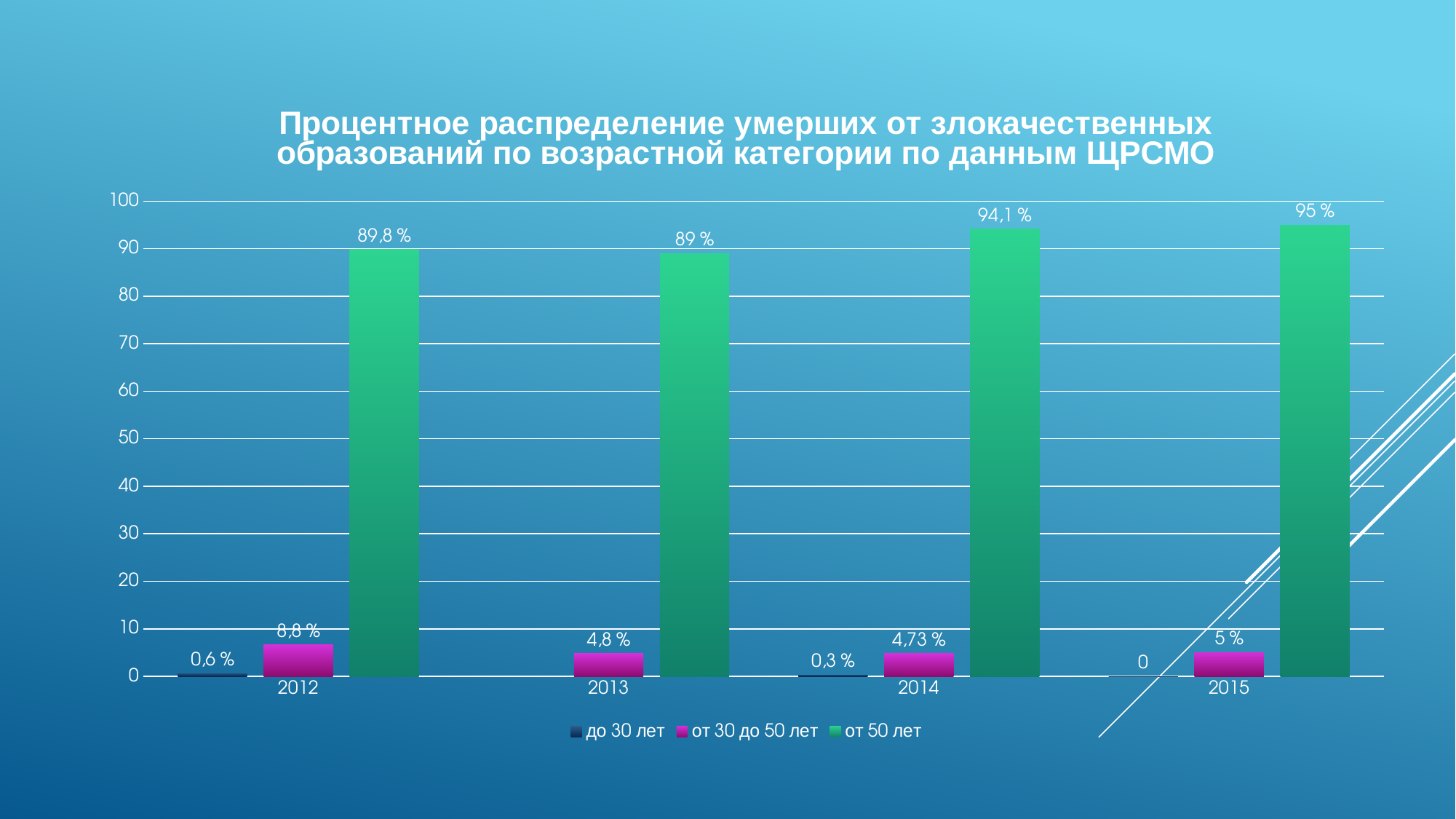

### Chart: Процентное распределение умерших от злокачественных образований по возрастной категории по данным ЩРСМО

| Category | до 30 лет | от 30 до 50 лет | от 50 лет |
|---|---|---|---|
| 2012 | 0.6 | 6.6 | 89.8 |
| 2013 | None | 4.8 | 89.0 |
| 2014 | 0.3 | 4.78 | 94.1 |
| 2015 | 0.0 | 5.0 | 95.0 |